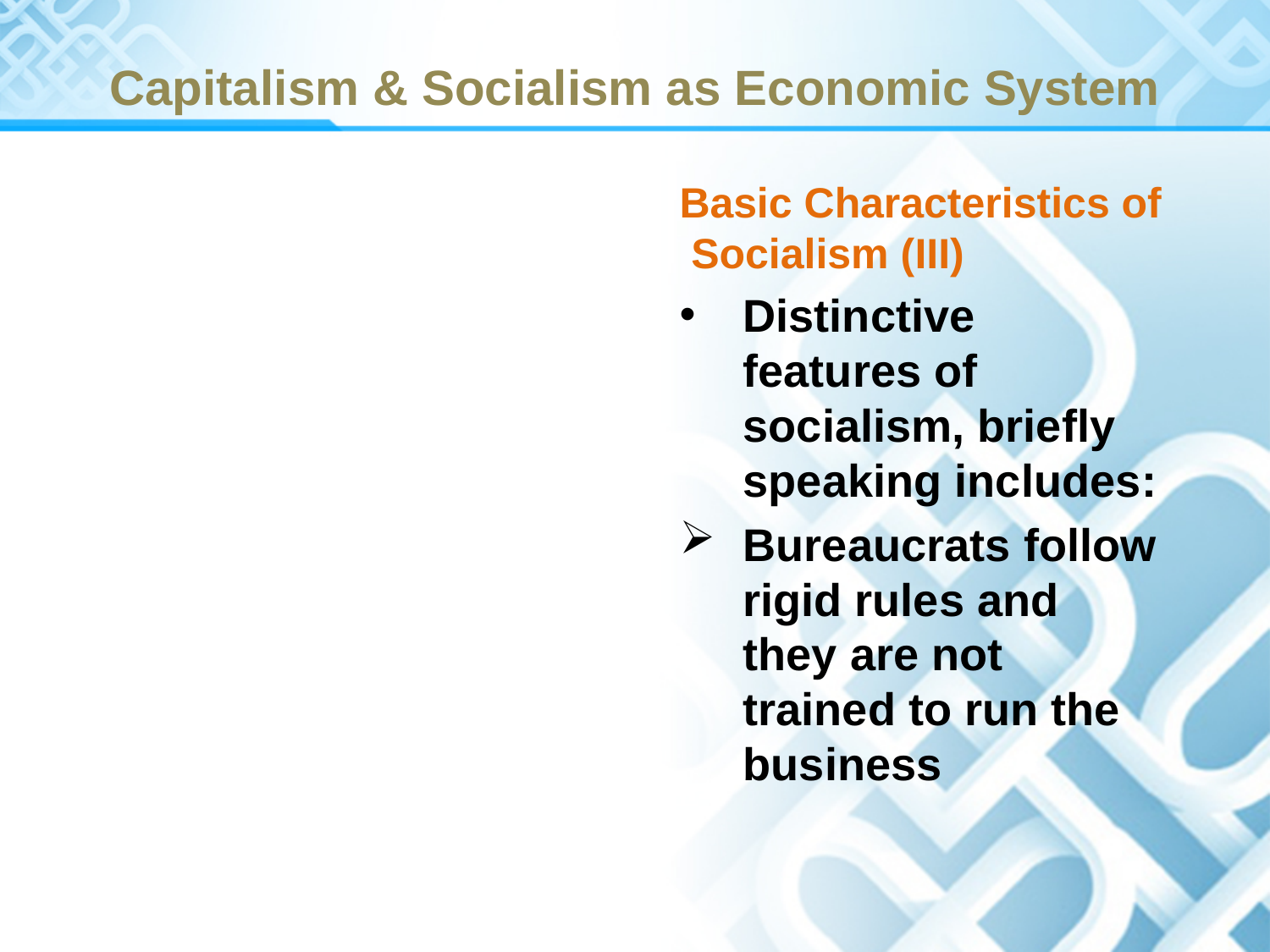

# Capitalism & Socialism as Economic System
Basic Characteristics of  Socialism (III)
Distinctive features of socialism, briefly speaking includes:
Bureaucrats follow rigid rules and they are not trained to run the business